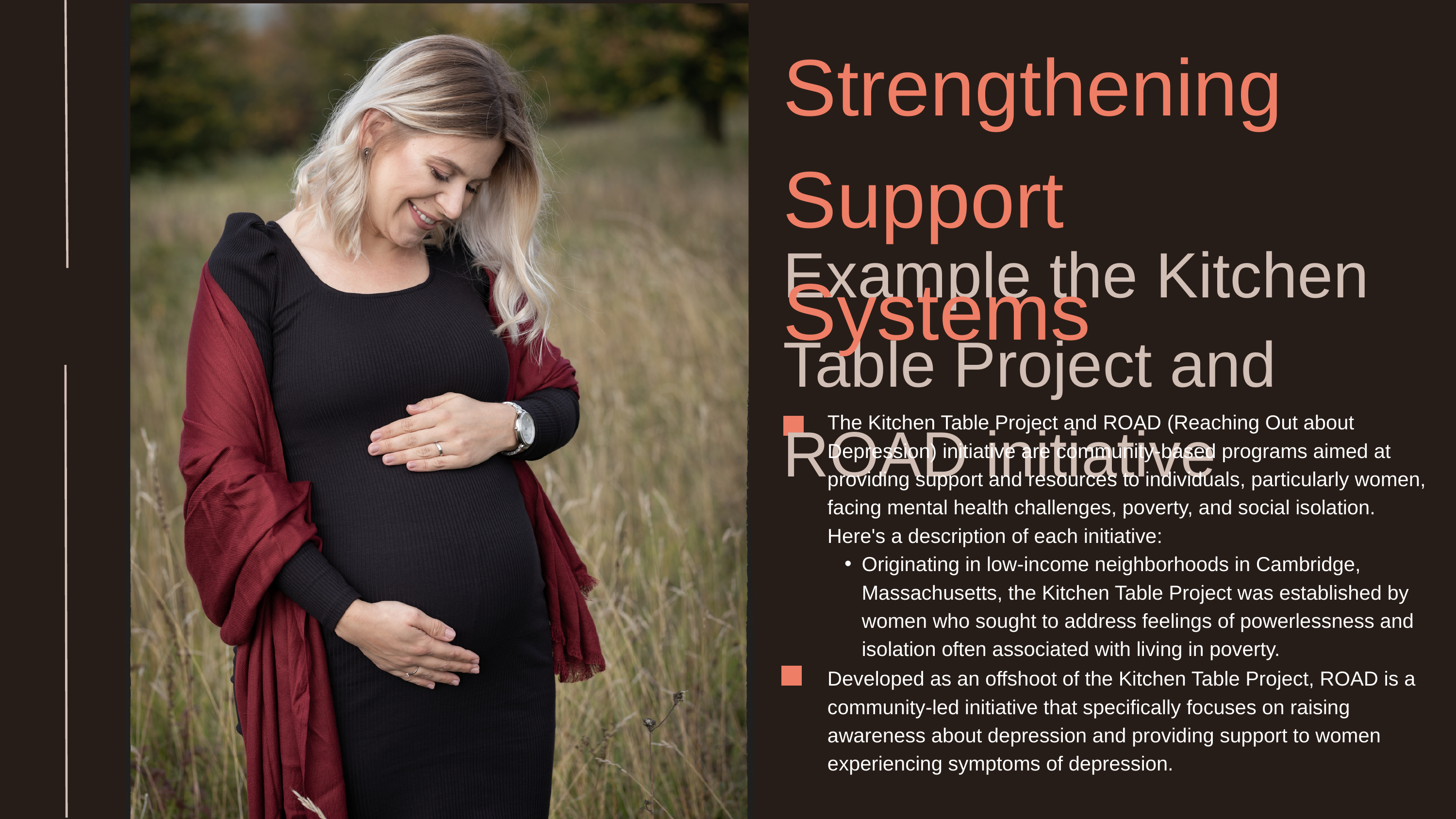

Strengthening Support Systems

Example the Kitchen Table Project and ROAD initiative

The Kitchen Table Project and ROAD (Reaching Out about Depression) initiative are community-based programs aimed at providing support and resources to individuals, particularly women, facing mental health challenges, poverty, and social isolation. Here's a description of each initiative:
Originating in low-income neighborhoods in Cambridge, Massachusetts, the Kitchen Table Project was established by women who sought to address feelings of powerlessness and isolation often associated with living in poverty.

Developed as an offshoot of the Kitchen Table Project, ROAD is a community-led initiative that specifically focuses on raising awareness about depression and providing support to women experiencing symptoms of depression.